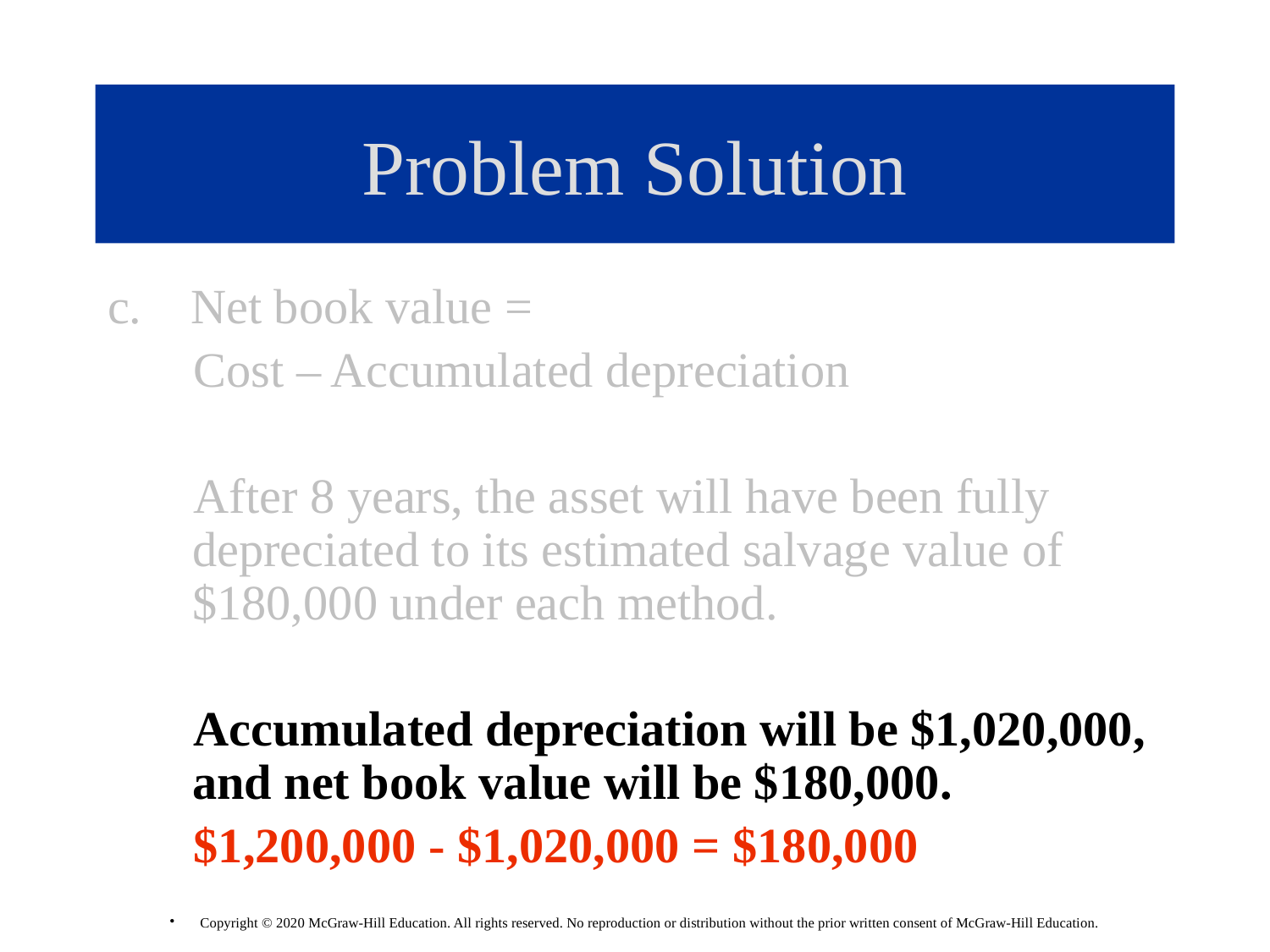

# Problem Solution

c.    Net book value =
       Cost – Accumulated depreciation

       After 8 years, the asset will have been fully depreciated to its estimated salvage value of $180,000 under each method.

       Accumulated depreciation will be $1,020,000, and net book value will be $180,000.
       $1,200,000 - $1,020,000 = $180,000